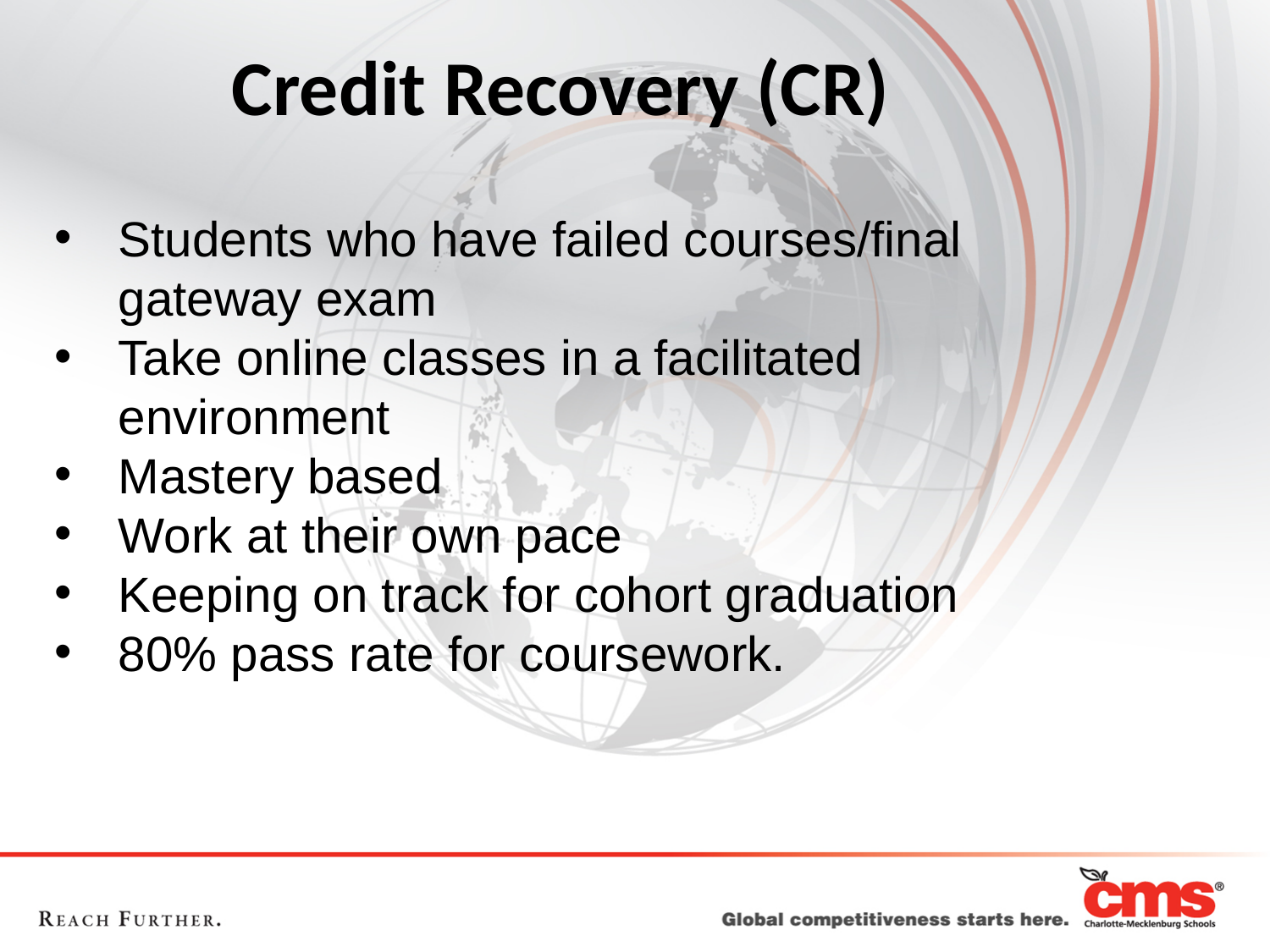

# Credit Recovery (CR)
Students who have failed courses/final gateway exam
Take online classes in a facilitated environment
Mastery based
Work at their own pace
Keeping on track for cohort graduation
80% pass rate for coursework.